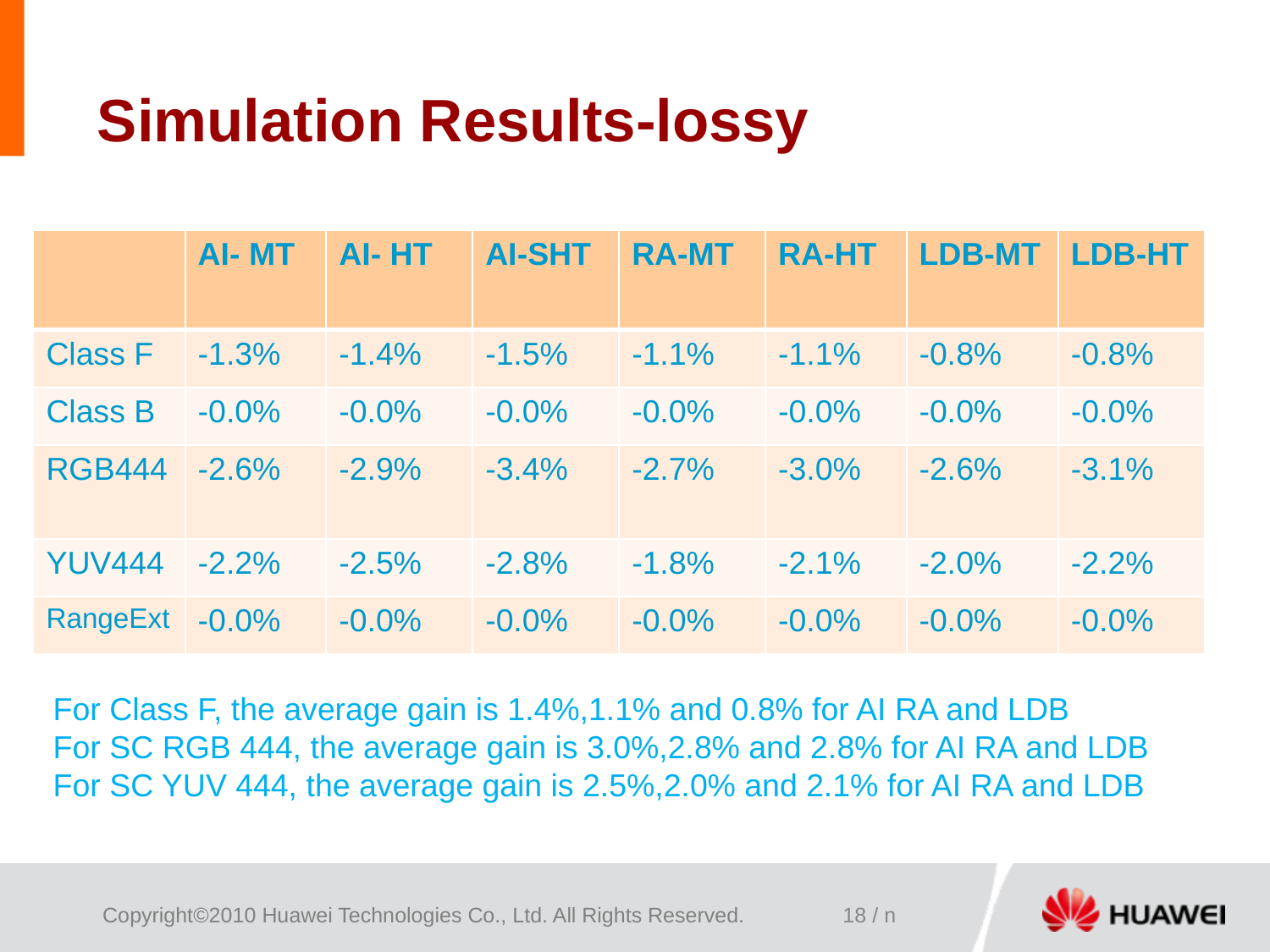

# Simulation Results-lossy
|  | AI- MT | AI- HT | AI-SHT | RA-MT | RA-HT | LDB-MT | LDB-HT |
| --- | --- | --- | --- | --- | --- | --- | --- |
| Class F | -1.3% | -1.4% | -1.5% | -1.1% | -1.1% | -0.8% | -0.8% |
| Class B | -0.0% | -0.0% | -0.0% | -0.0% | -0.0% | -0.0% | -0.0% |
| RGB444 | -2.6% | -2.9% | -3.4% | -2.7% | -3.0% | -2.6% | -3.1% |
| YUV444 | -2.2% | -2.5% | -2.8% | -1.8% | -2.1% | -2.0% | -2.2% |
| RangeExt | -0.0% | -0.0% | -0.0% | -0.0% | -0.0% | -0.0% | -0.0% |
For Class F, the average gain is 1.4%,1.1% and 0.8% for AI RA and LDB
For SC RGB 444, the average gain is 3.0%,2.8% and 2.8% for AI RA and LDB
For SC YUV 444, the average gain is 2.5%,2.0% and 2.1% for AI RA and LDB